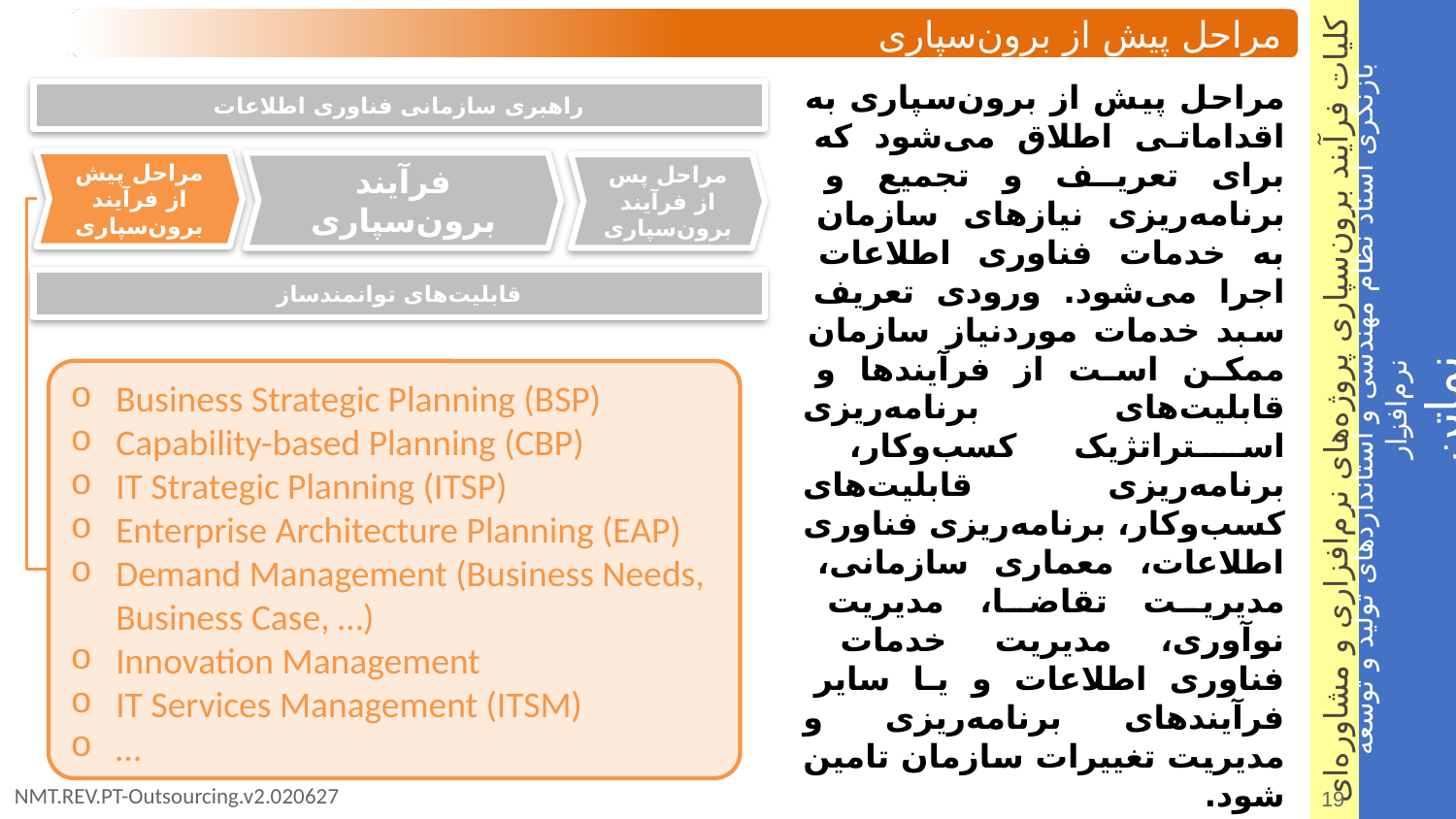

مراحل پیش از برون‌سپاری
مراحل پیش از برون‌سپاری به اقداماتی اطلاق می‌شود که برای تعریف و تجمیع و برنامه‌ریزی نیازهای سازمان به خدمات فناوری اطلاعات اجرا می‌شود. ورودی تعریف سبد خدمات مورد‌نیاز سازمان ممکن است از فرآیندها و قابلیت‌های برنامه‌ریزی استراتژیک کسب‌وکار، برنامه‌ریزی قابلیت‌های کسب‌وکار، برنامه‌ریزی فناوری اطلاعات، معماری سازمانی، مدیریت تقاضا، مدیریت نوآوری، مدیریت خدمات فناوری اطلاعات و یا سایر فرآیندهای برنامه‌ریزی و مدیریت تغییرات سازمان تامین شود.
تدوین و به‌روزرسانی مستمر یک استراتژی برون‌سپاری یکی از اقدامات مهم پیش از اجرای فرآیندهای برون‌سپاری است.

راهبری سازمانی فناوری اطلاعات
مراحل پیش از فرآیند برون‌سپاری
فرآیند برون‌سپاری
مراحل پس از فرآیند برون‌سپاری
قابلیت‌های توانمندساز
Business Strategic Planning (BSP)
Capability-based Planning (CBP)
IT Strategic Planning (ITSP)
Enterprise Architecture Planning (EAP)
Demand Management (Business Needs, Business Case, …)
Innovation Management
IT Services Management (ITSM)
…
19